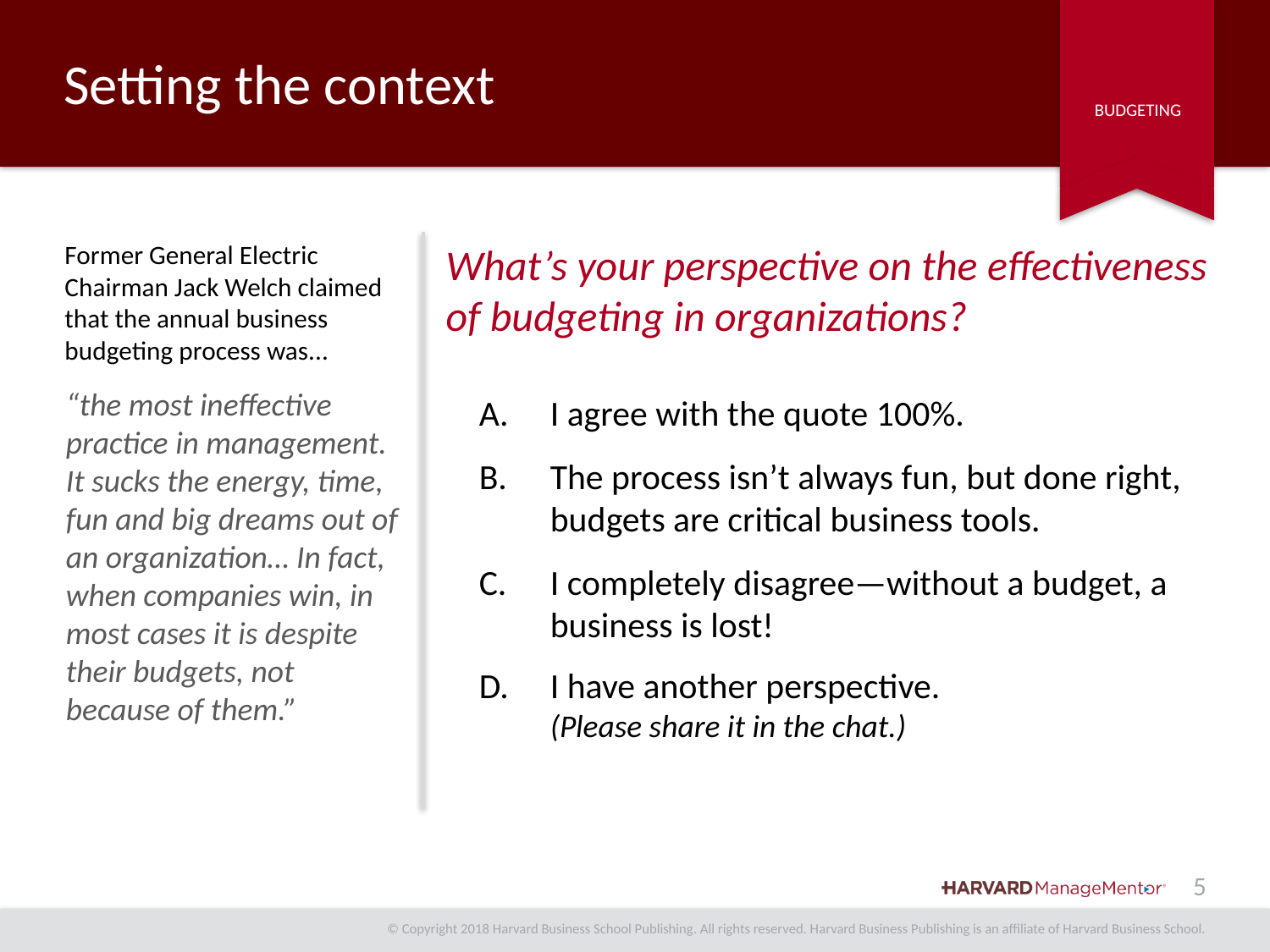

# Setting the context
Former General Electric Chairman Jack Welch claimed that the annual business budgeting process was...

“the most ineffective practice in management.
It sucks the energy, time, fun and big dreams out of an organization… In fact, when companies win, in most cases it is despite
their budgets, not
because of them.”

What’s your perspective on the effectiveness of budgeting in organizations?

I agree with the quote 100%.
The process isn’t always fun, but done right, budgets are critical business tools.
I completely disagree—without a budget, a business is lost!
I have another perspective.
(Please share it in the chat.)